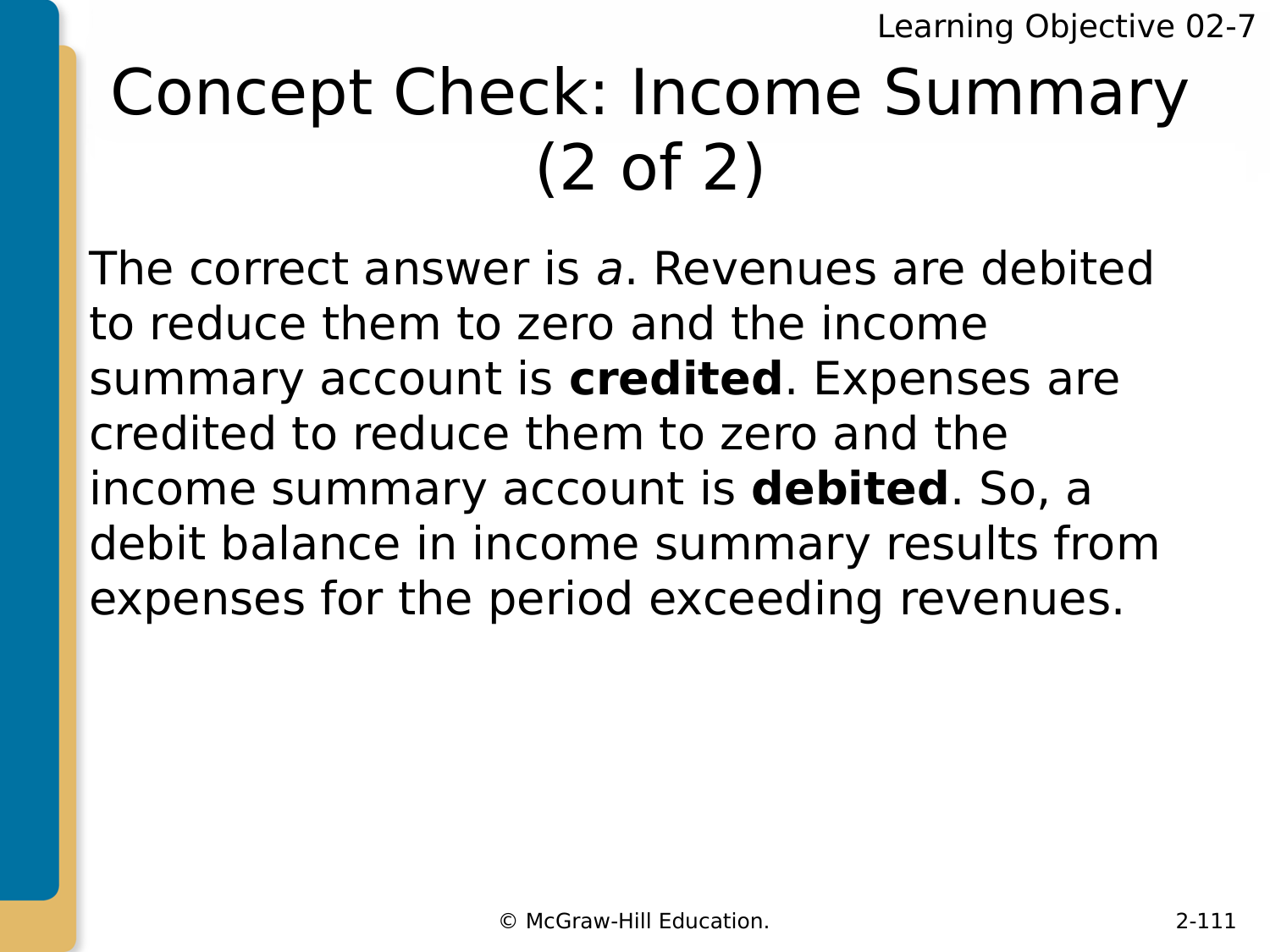

Learning Objective 02-7
# Concept Check: Income Summary (2 of 2)
The correct answer is a. Revenues are debited to reduce them to zero and the income summary account is credited. Expenses are credited to reduce them to zero and the income summary account is debited. So, a debit balance in income summary results from expenses for the period exceeding revenues.